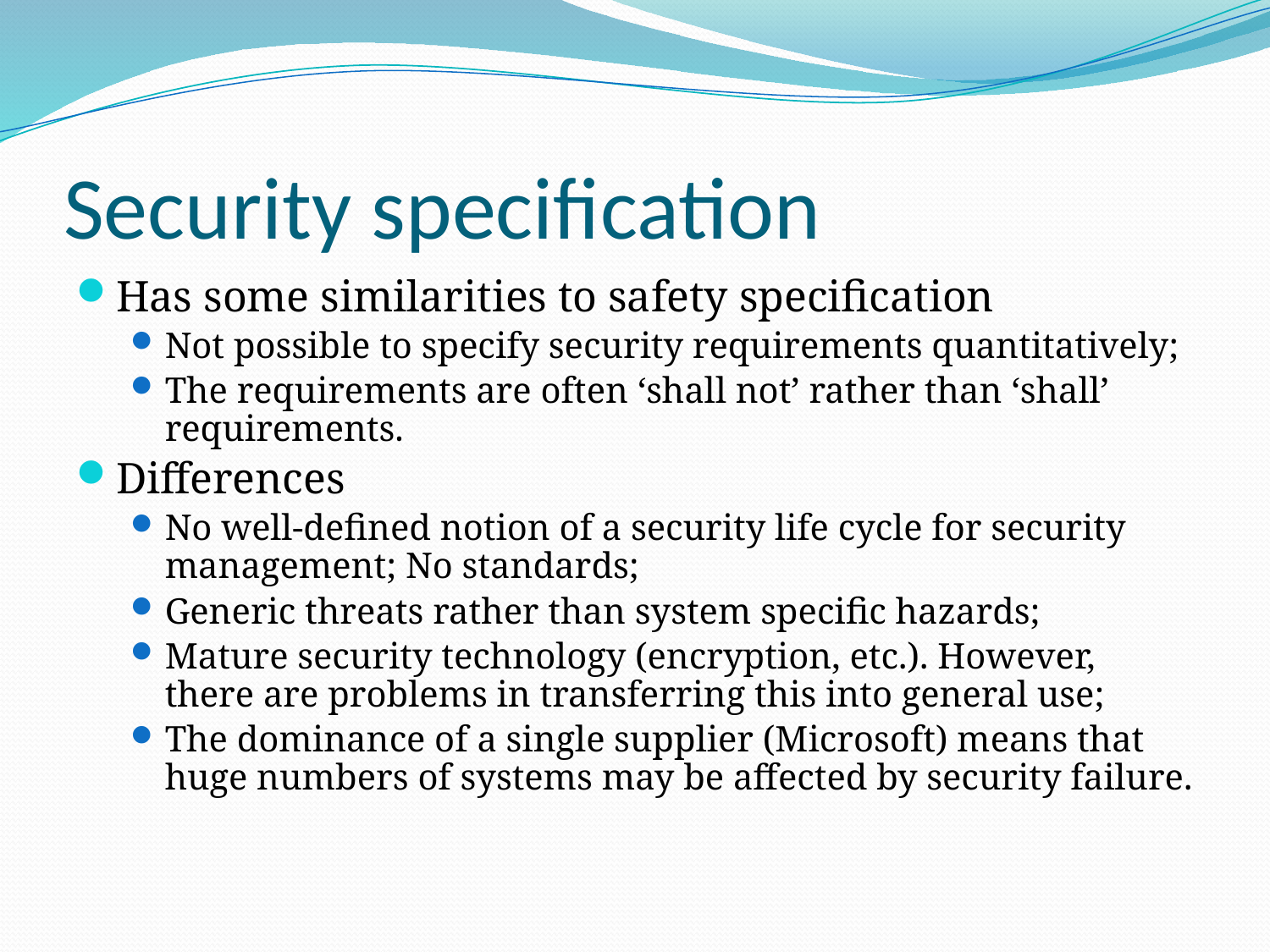

# Security specification
Has some similarities to safety specification
Not possible to specify security requirements quantitatively;
The requirements are often ‘shall not’ rather than ‘shall’ requirements.
Differences
No well-defined notion of a security life cycle for security management; No standards;
Generic threats rather than system specific hazards;
Mature security technology (encryption, etc.). However, there are problems in transferring this into general use;
The dominance of a single supplier (Microsoft) means that huge numbers of systems may be affected by security failure.